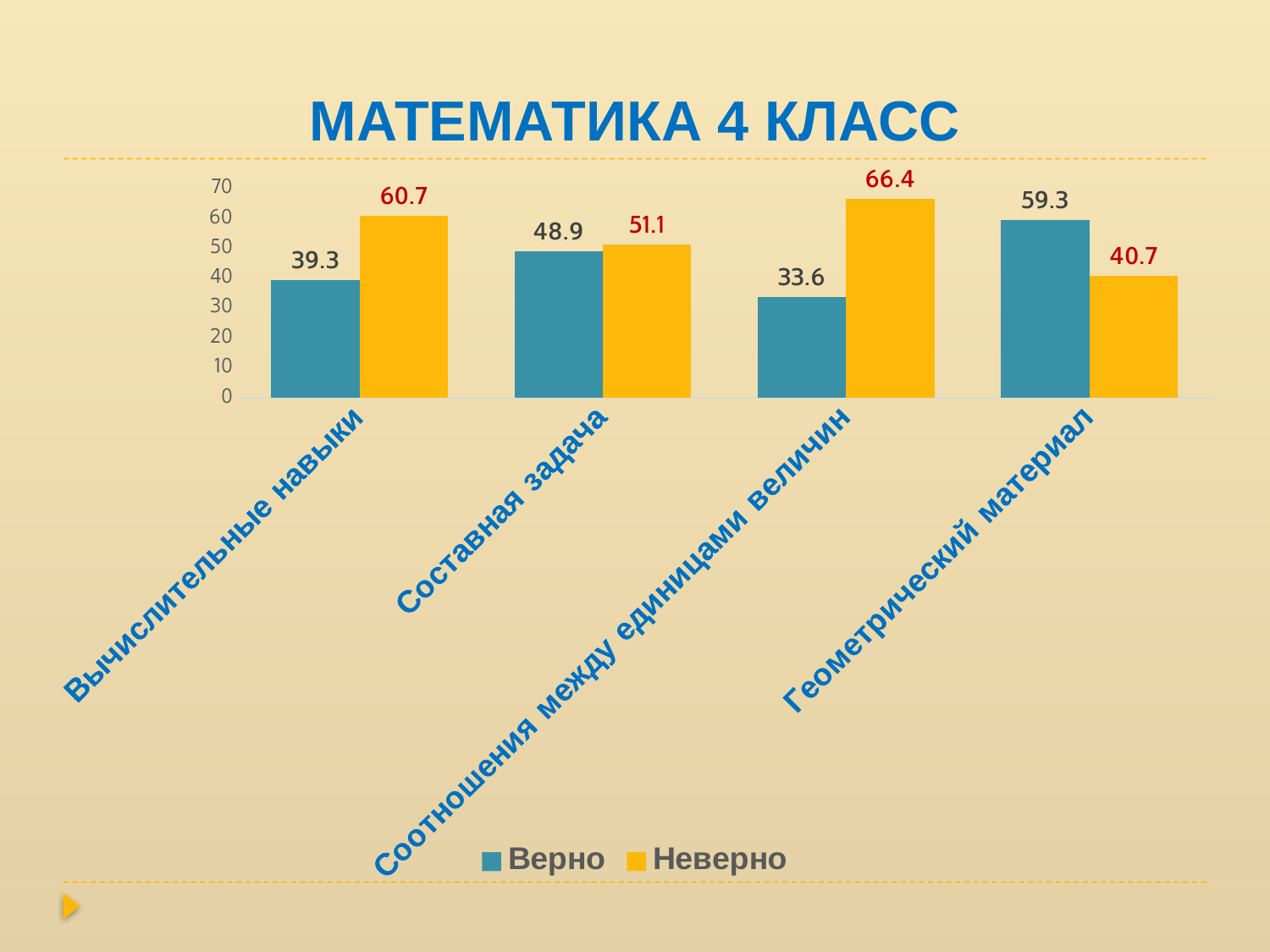

# МАТЕМАТИКА 4 КЛАСС

### Chart

| Category | Верно | Неверно |
|---|---|---|
| Вычислительные навыки | 39.3 | 60.7 |
| Составная задача | 48.9 | 51.1 |
| Соотношения между единицами величин | 33.6 | 66.4 |
| Геометрический материал | 59.3 | 40.7 |